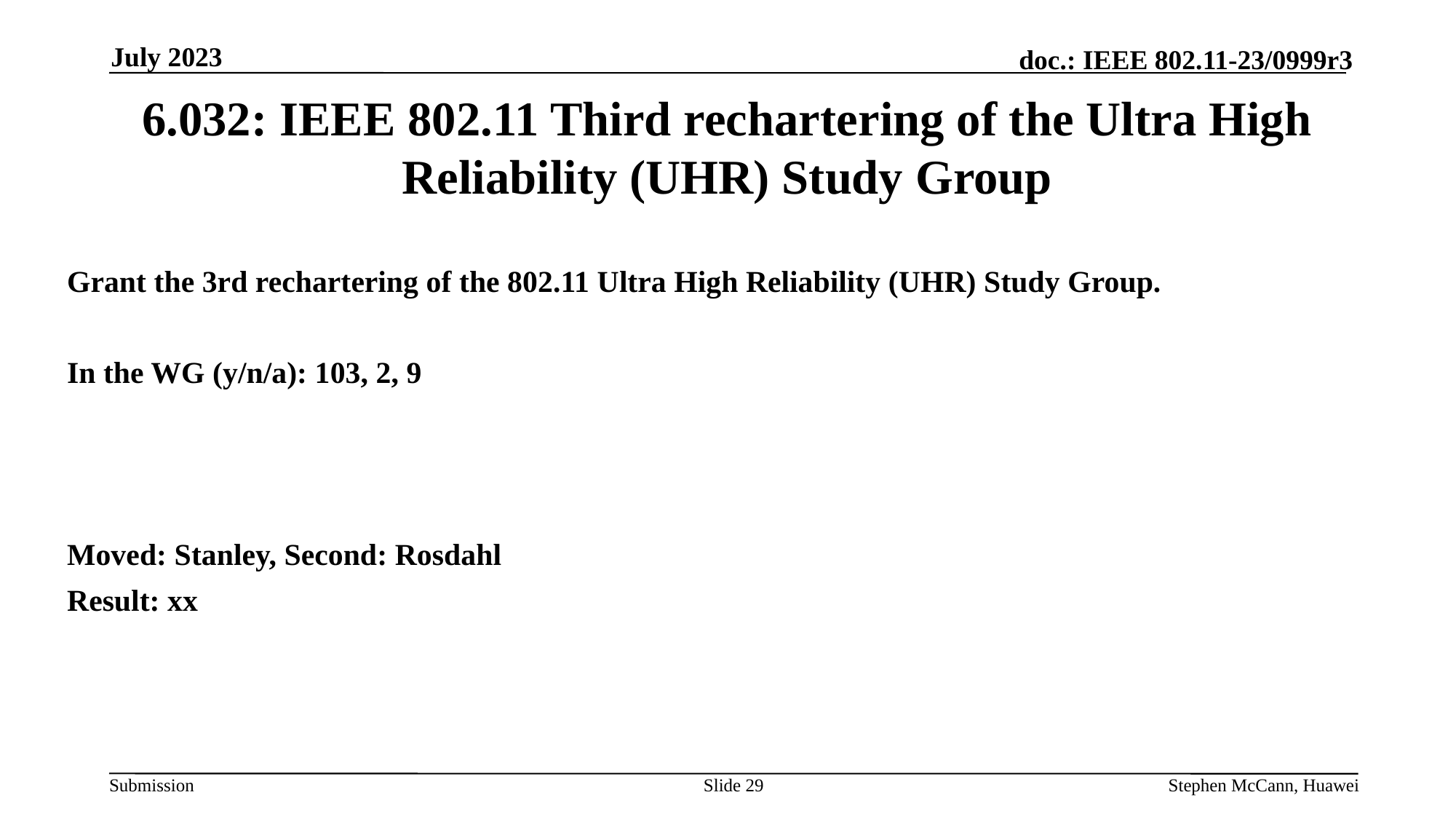

July 2023
# 6.032: IEEE 802.11 Third rechartering of the Ultra High Reliability (UHR) Study Group

Grant the 3rd rechartering of the 802.11 Ultra High Reliability (UHR) Study Group.

In the WG (y/n/a): 103, 2, 9

Moved: Stanley, Second: Rosdahl
Result: xx

Slide 29
Stephen McCann, Huawei